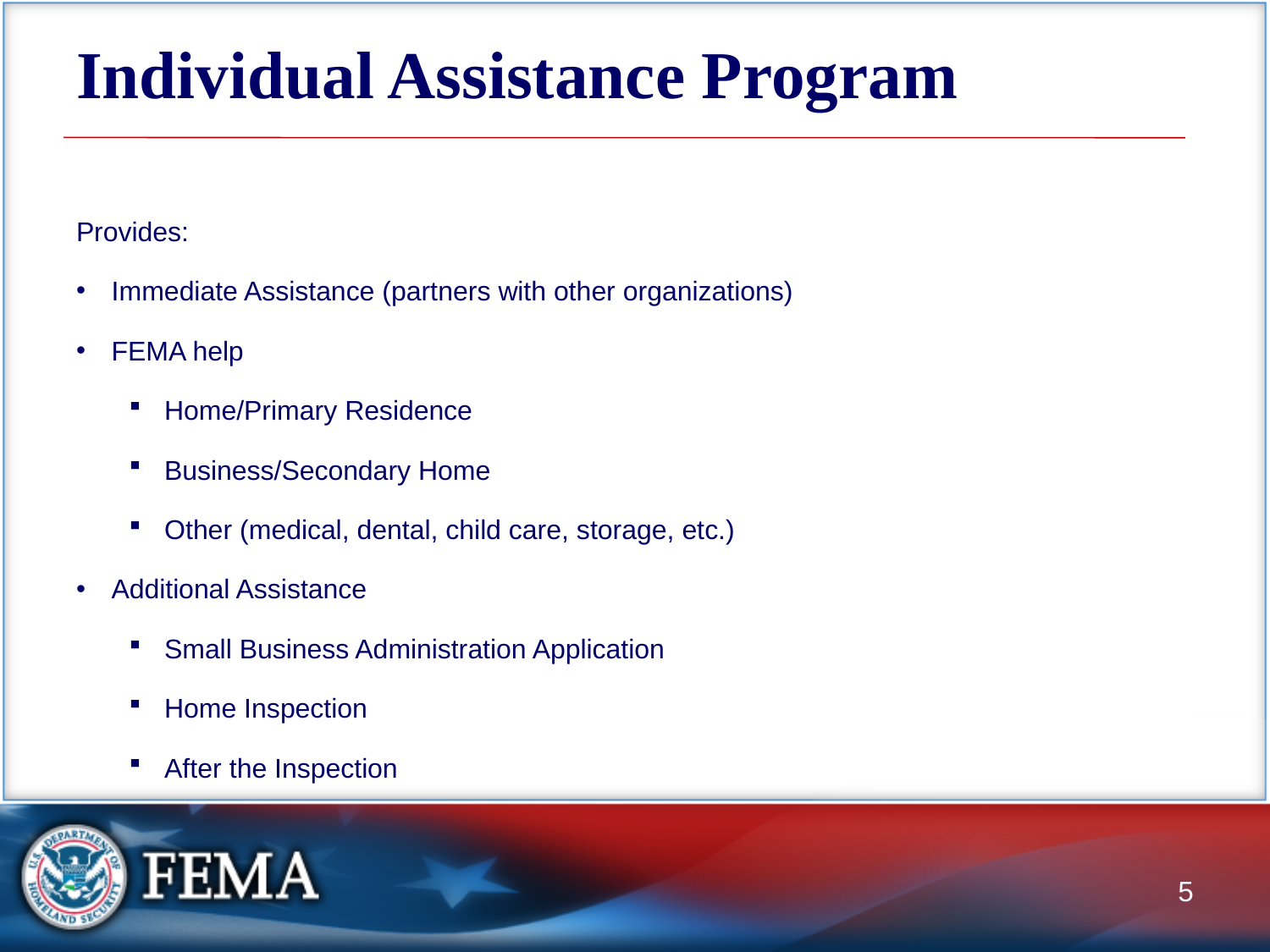

# Individual Assistance Program

Provides:
Immediate Assistance (partners with other organizations)
FEMA help
Home/Primary Residence
Business/Secondary Home
Other (medical, dental, child care, storage, etc.)
Additional Assistance
Small Business Administration Application
Home Inspection
After the Inspection
5